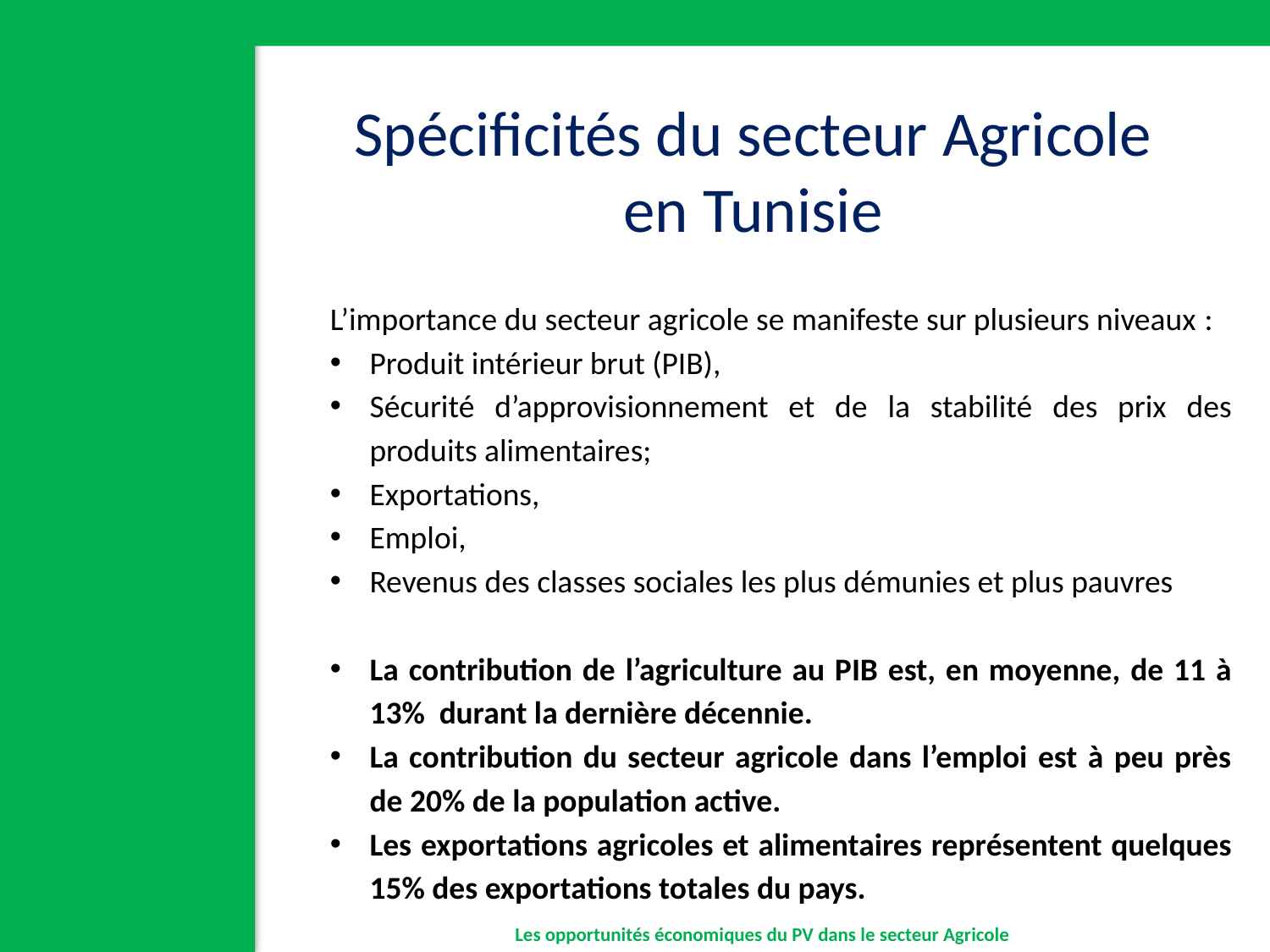

Spécificités du secteur Agricole en Tunisie
L’importance du secteur agricole se manifeste sur plusieurs niveaux :
Produit intérieur brut (PIB),
Sécurité d’approvisionnement et de la stabilité des prix des produits alimentaires;
Exportations,
Emploi,
Revenus des classes sociales les plus démunies et plus pauvres

La contribution de l’agriculture au PIB est, en moyenne, de 11 à 13%  durant la dernière décennie.
La contribution du secteur agricole dans l’emploi est à peu près de 20% de la population active.
Les exportations agricoles et alimentaires représentent quelques 15% des exportations totales du pays.